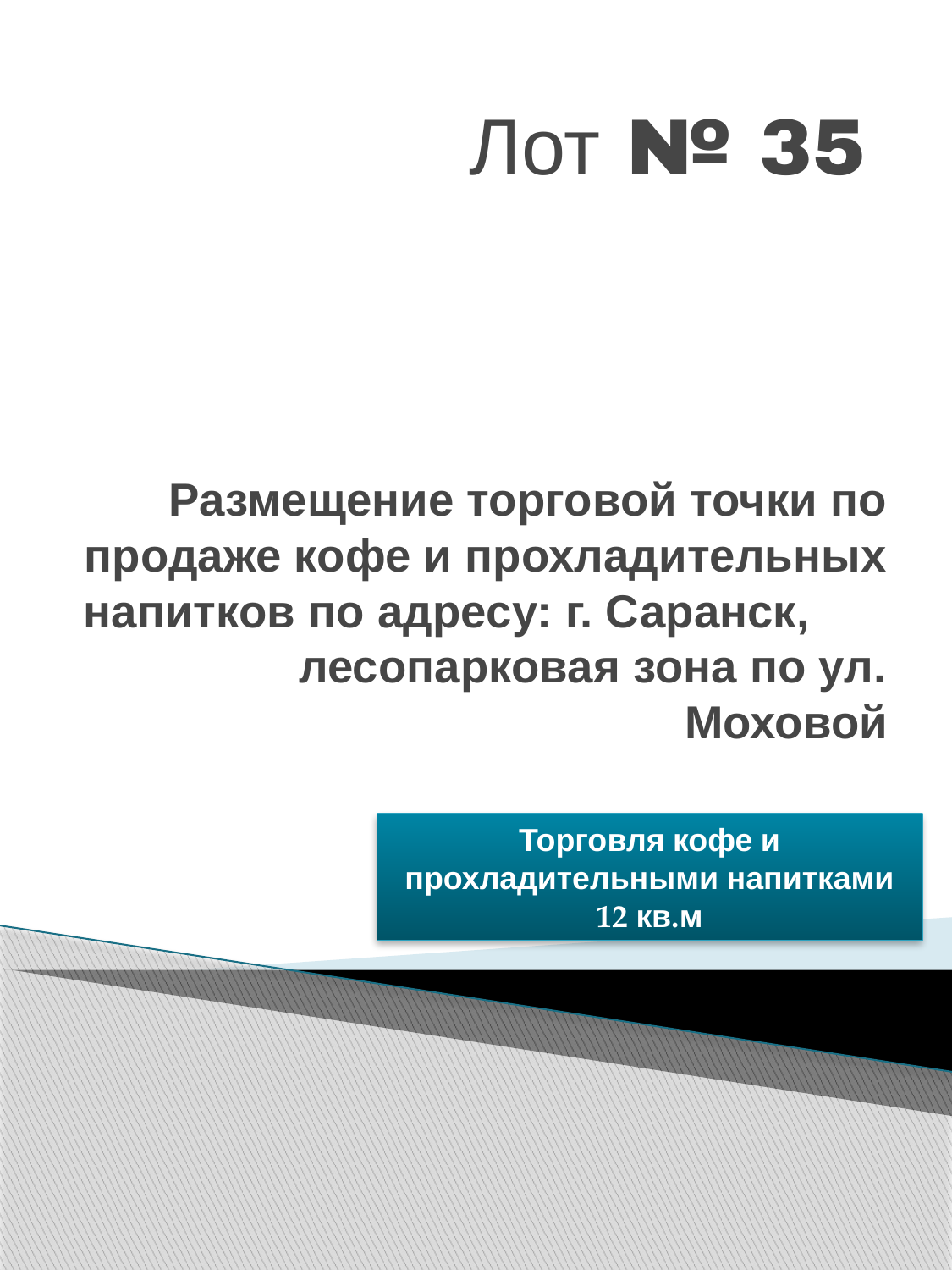

Лот № 35
# Размещение торговой точки по продаже кофе и прохладительных напитков по адресу: г. Саранск,                       лесопарковая зона по ул. Моховой
Торговля кофе и прохладительными напитками 12 кв.м